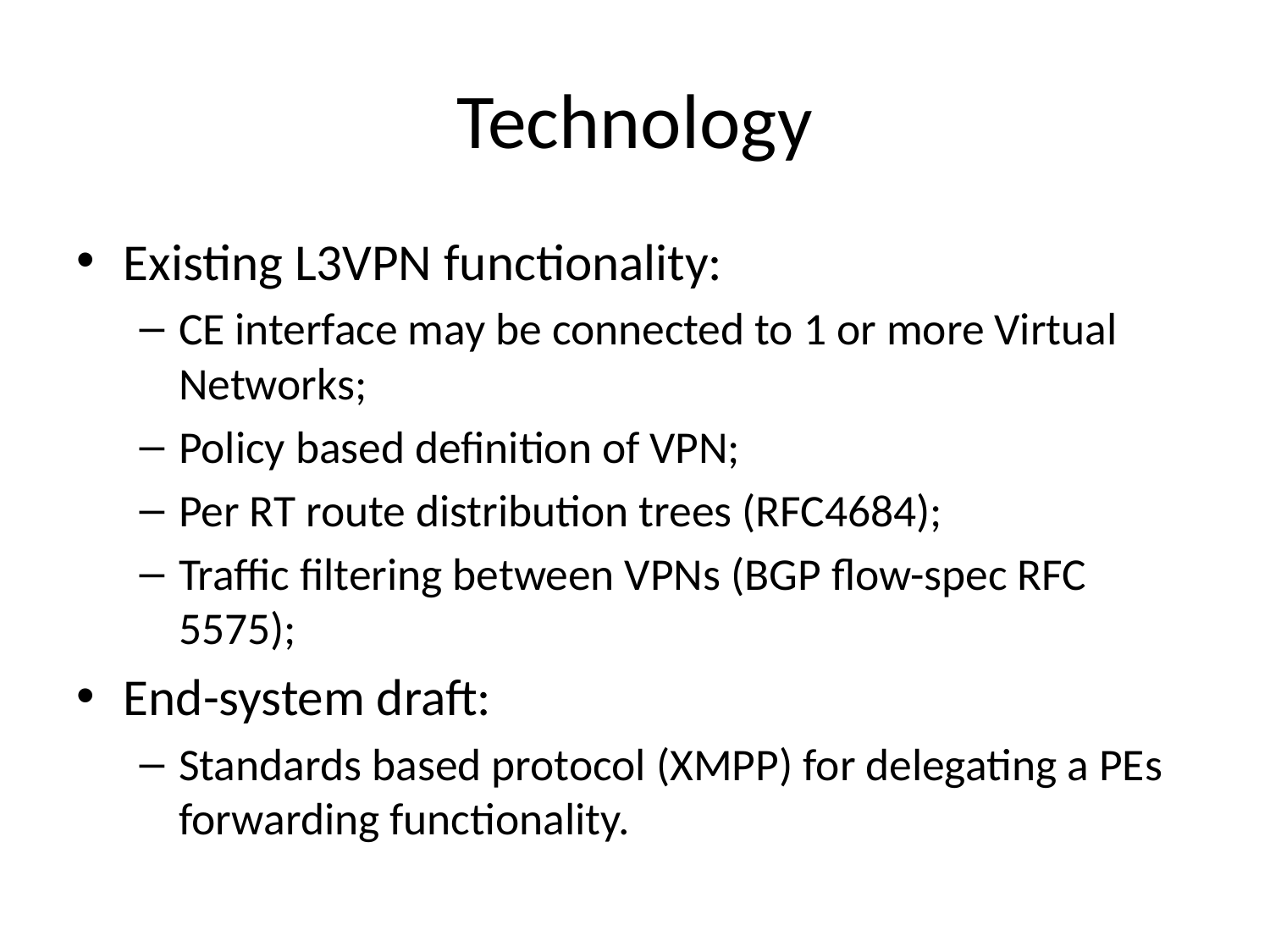

# Technology
Existing L3VPN functionality:
CE interface may be connected to 1 or more Virtual Networks;
Policy based definition of VPN;
Per RT route distribution trees (RFC4684);
Traffic filtering between VPNs (BGP flow-spec RFC 5575);
End-system draft:
Standards based protocol (XMPP) for delegating a PEs forwarding functionality.